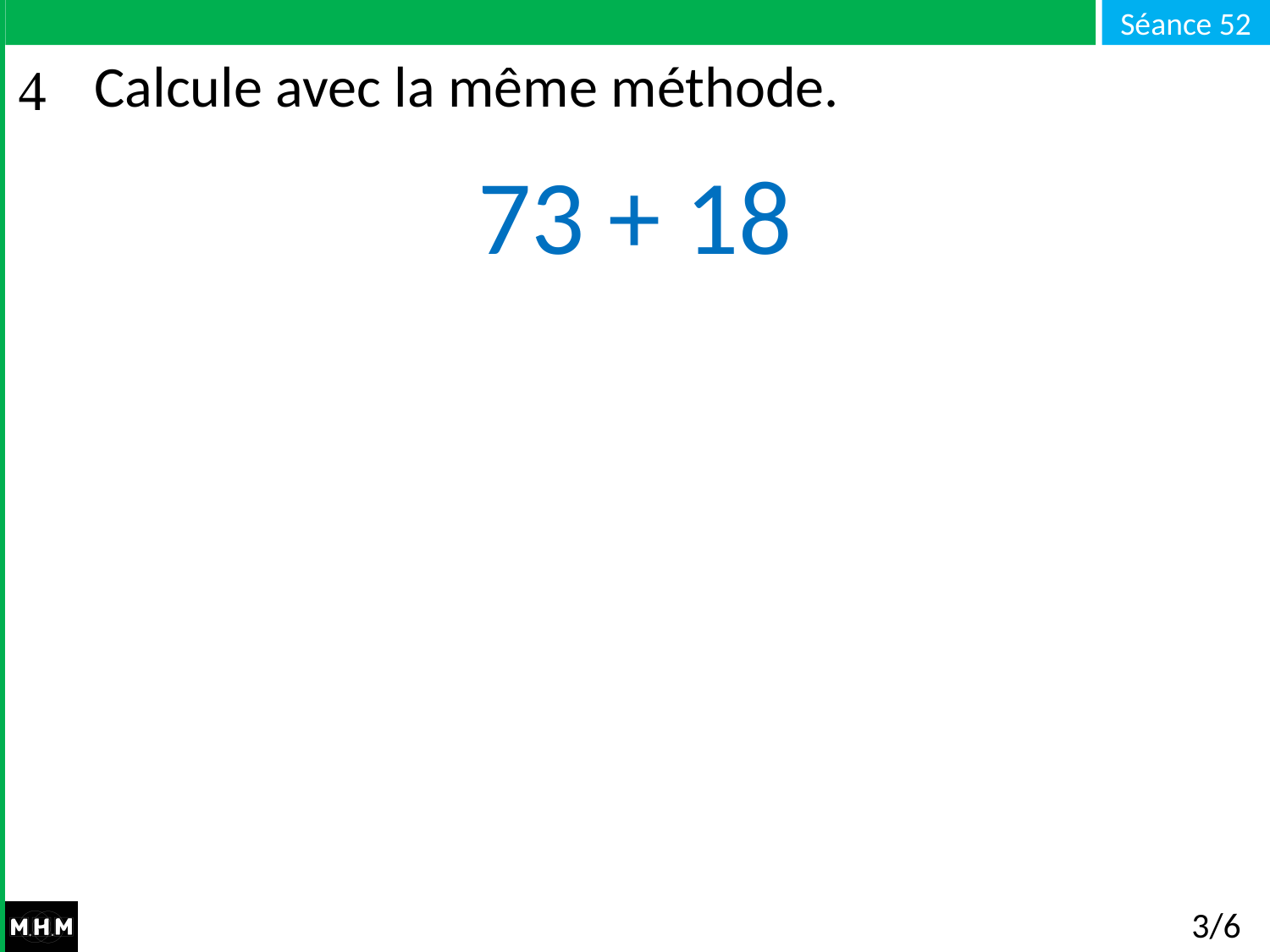

# Calcule avec la même méthode.
73 + 18
3/6